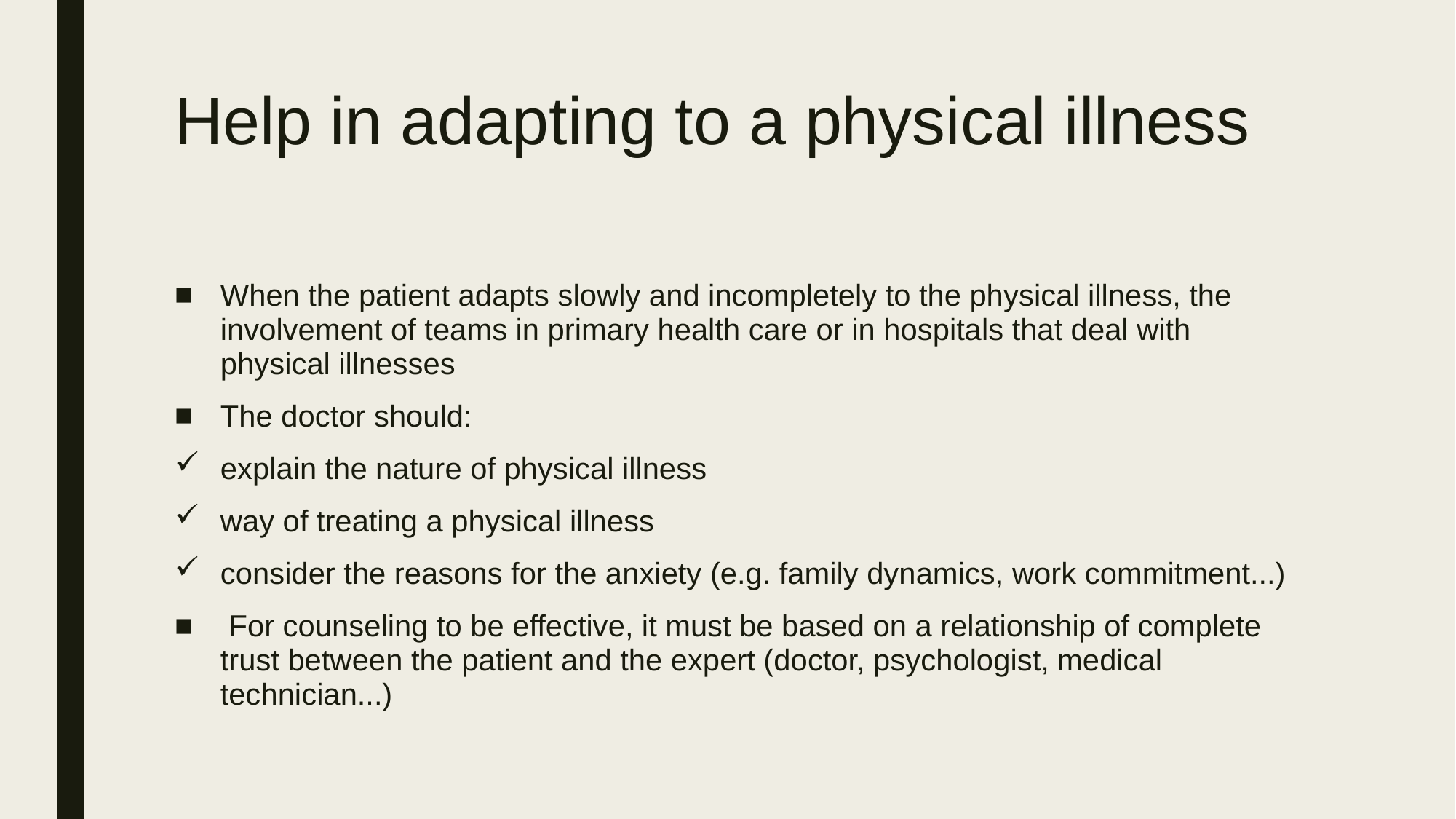

# Help in adapting to a physical illness
When the patient adapts slowly and incompletely to the physical illness, the involvement of teams in primary health care or in hospitals that deal with physical illnesses
The doctor should:
explain the nature of physical illness
way of treating a physical illness
consider the reasons for the anxiety (e.g. family dynamics, work commitment...)
 For counseling to be effective, it must be based on a relationship of complete trust between the patient and the expert (doctor, psychologist, medical technician...)